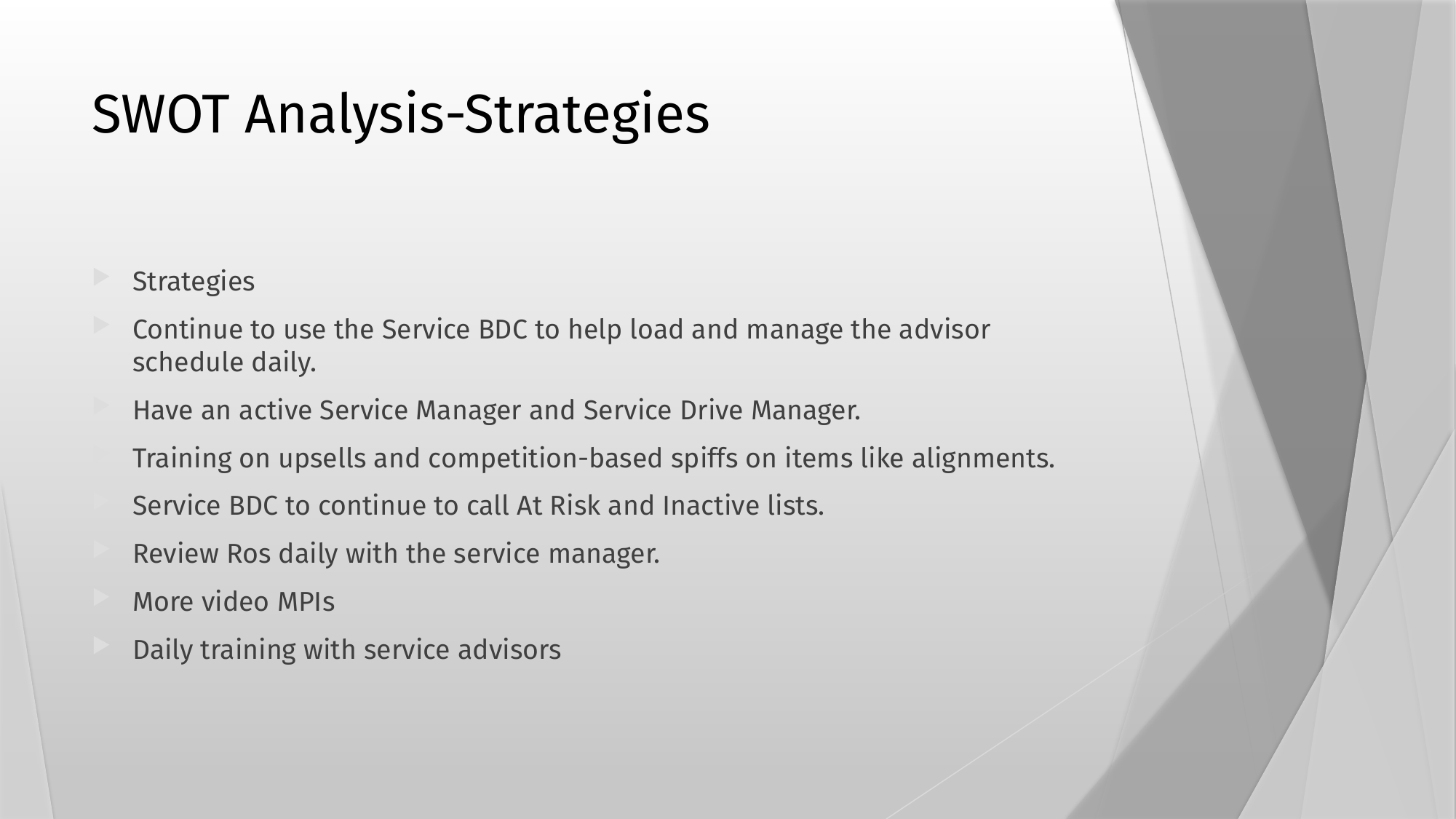

# SWOT Analysis-Strategies
Strategies
Continue to use the Service BDC to help load and manage the advisor schedule daily.
Have an active Service Manager and Service Drive Manager.
Training on upsells and competition-based spiffs on items like alignments.
Service BDC to continue to call At Risk and Inactive lists.
Review Ros daily with the service manager.
More video MPIs
Daily training with service advisors